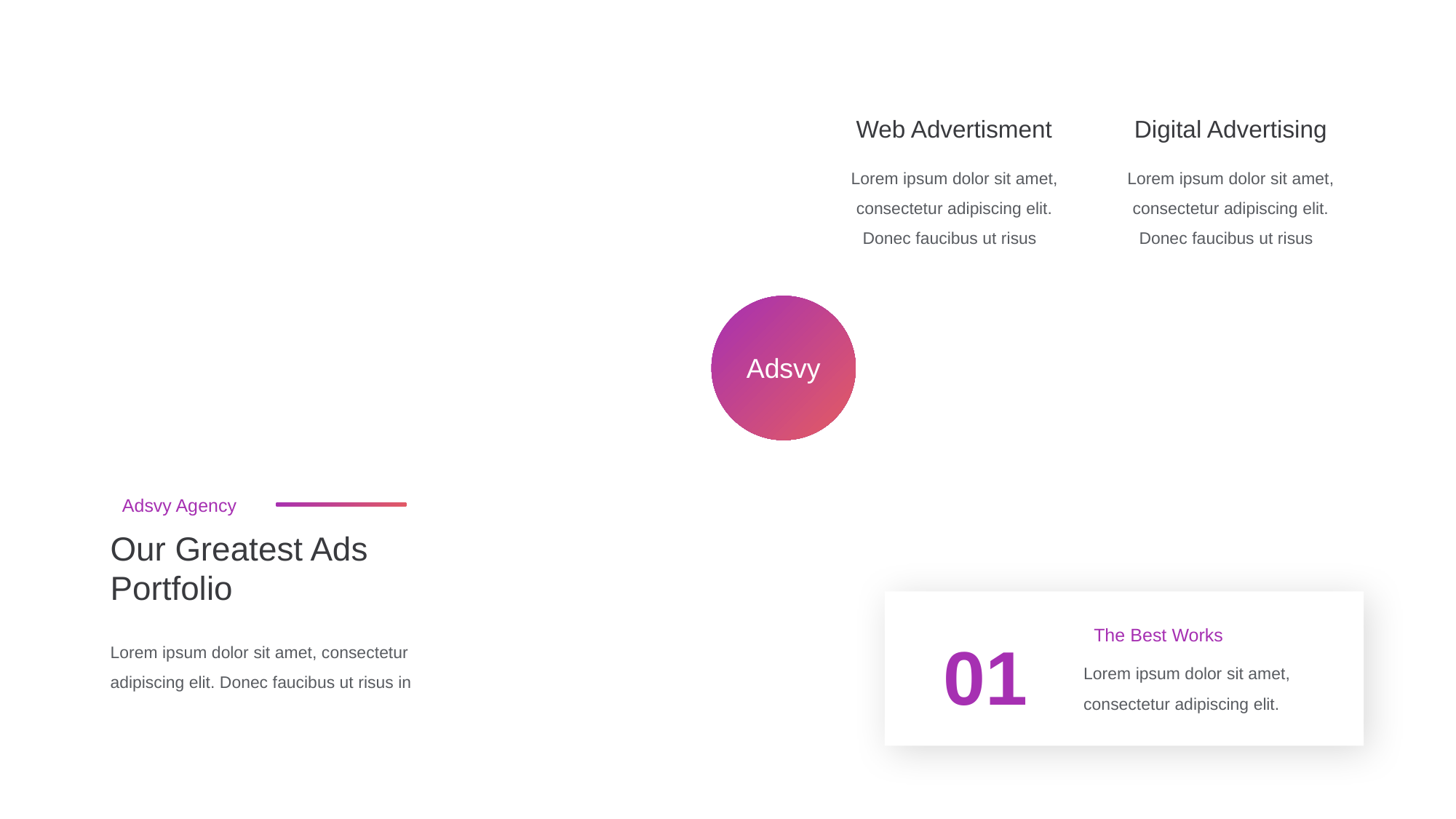

Web Advertisment
Lorem ipsum dolor sit amet, consectetur adipiscing elit. Donec faucibus ut risus
Digital Advertising
Lorem ipsum dolor sit amet, consectetur adipiscing elit. Donec faucibus ut risus

Adsvy

Adsvy Agency

Our Greatest Ads
Portfolio
Lorem ipsum dolor sit amet, consectetur adipiscing elit. Donec faucibus ut risus in

The Best Works
Lorem ipsum dolor sit amet, consectetur adipiscing elit.
01